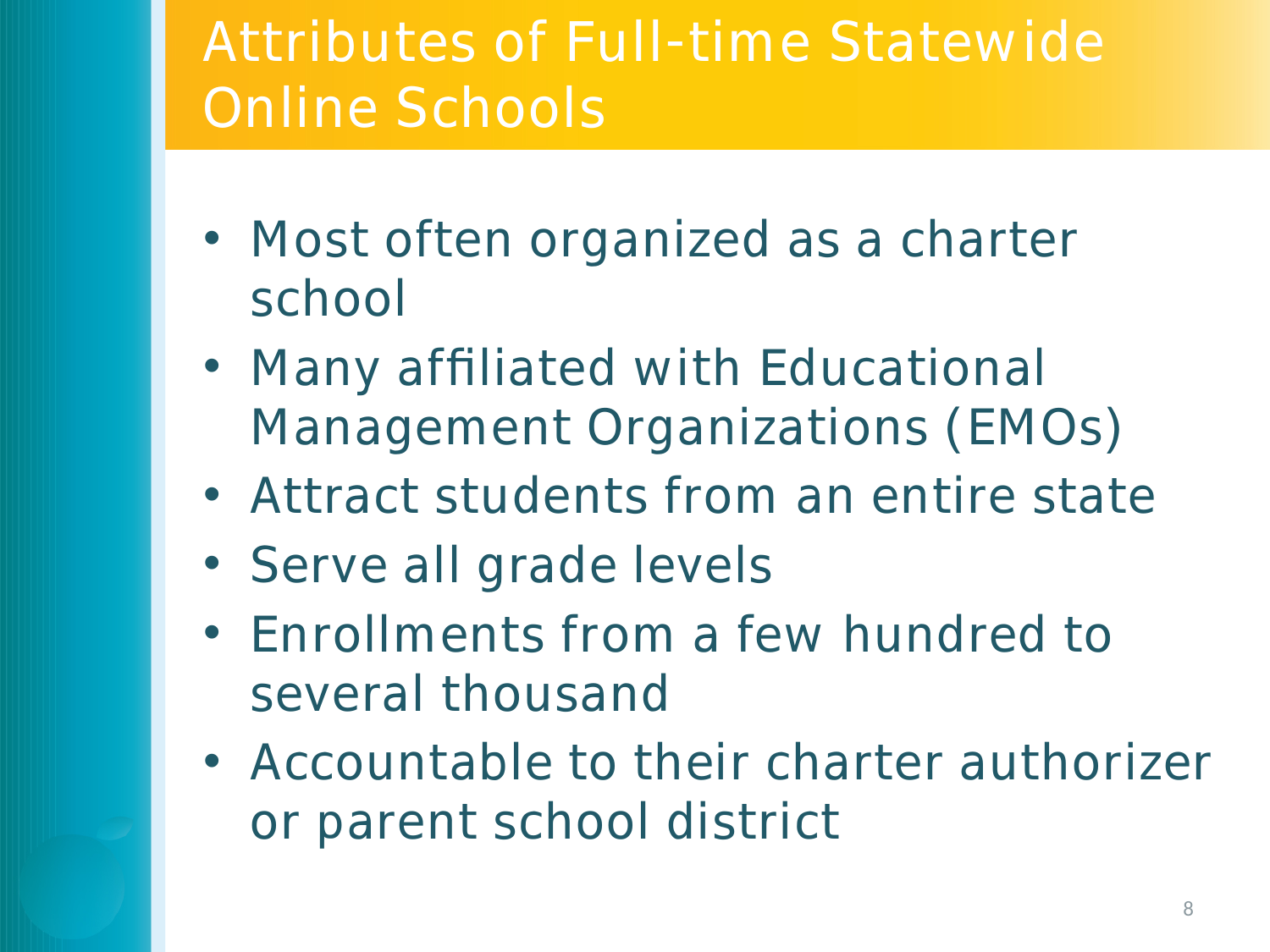

# Attributes of Full-time Statewide Online Schools
Most often organized as a charter school
Many affiliated with Educational Management Organizations (EMOs)
Attract students from an entire state
Serve all grade levels
Enrollments from a few hundred to several thousand
Accountable to their charter authorizer or parent school district

8